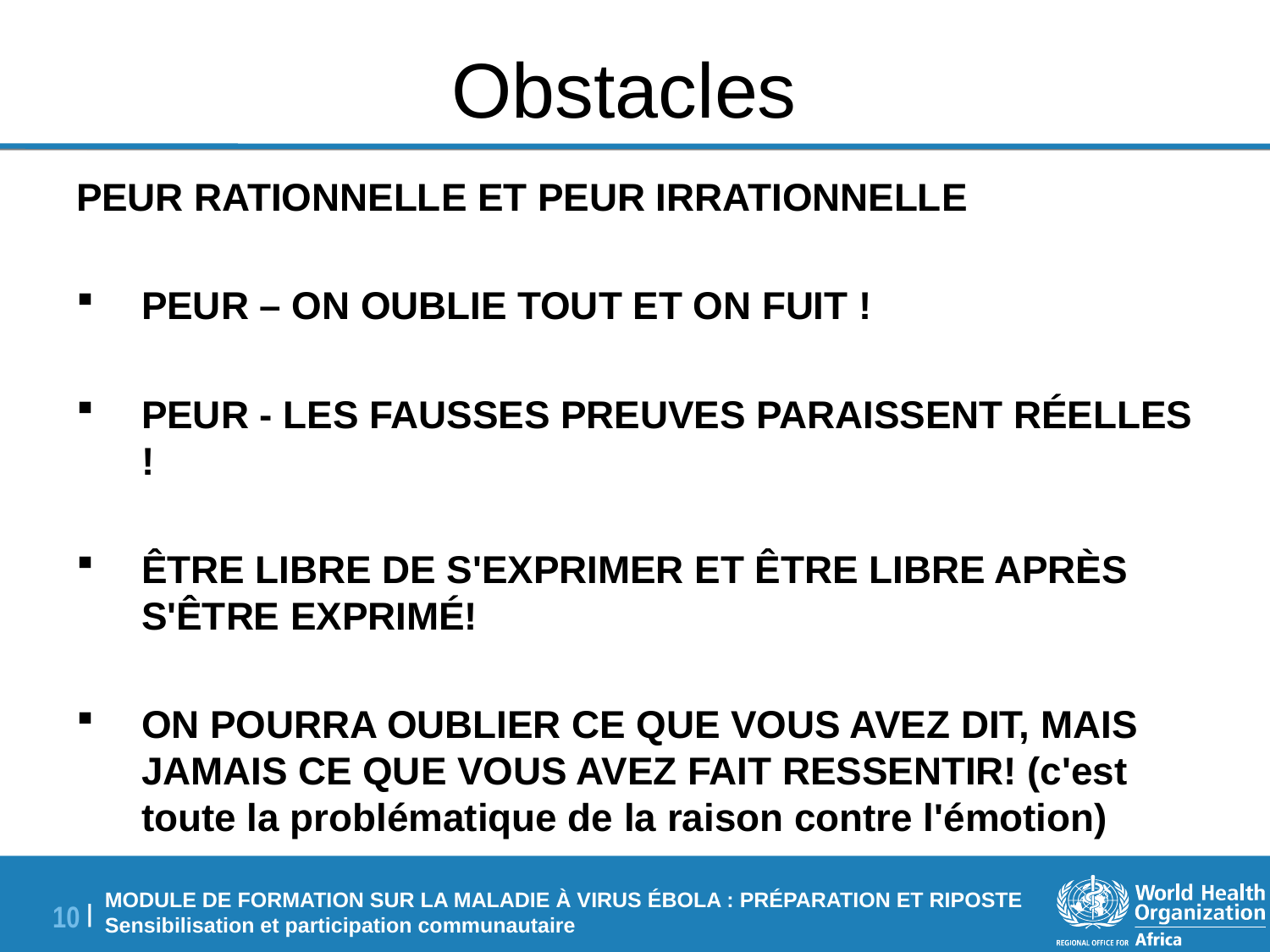

# Obstacles
PEUR RATIONNELLE ET PEUR IRRATIONNELLE

PEUR – ON OUBLIE TOUT ET ON FUIT !

PEUR - LES FAUSSES PREUVES PARAISSENT RÉELLES !

ÊTRE LIBRE DE S'EXPRIMER ET ÊTRE LIBRE APRÈS S'ÊTRE EXPRIMÉ!

ON POURRA OUBLIER CE QUE VOUS AVEZ DIT, MAIS JAMAIS CE QUE VOUS AVEZ FAIT RESSENTIR! (c'est toute la problématique de la raison contre l'émotion)